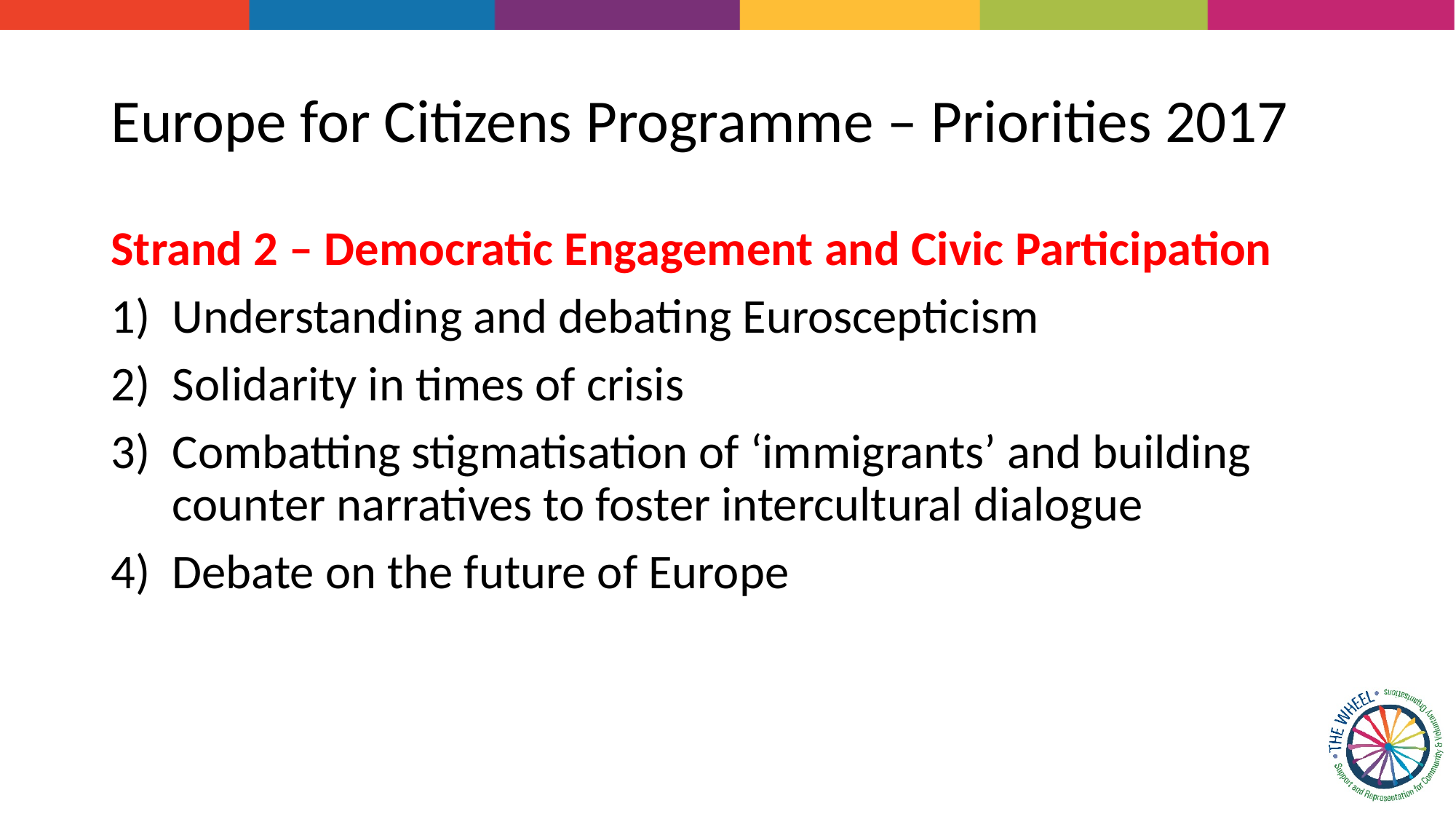

# Europe for Citizens Programme – Priorities 2017
Strand 2 – Democratic Engagement and Civic Participation
Understanding and debating Euroscepticism
Solidarity in times of crisis
Combatting stigmatisation of ‘immigrants’ and building counter narratives to foster intercultural dialogue
Debate on the future of Europe